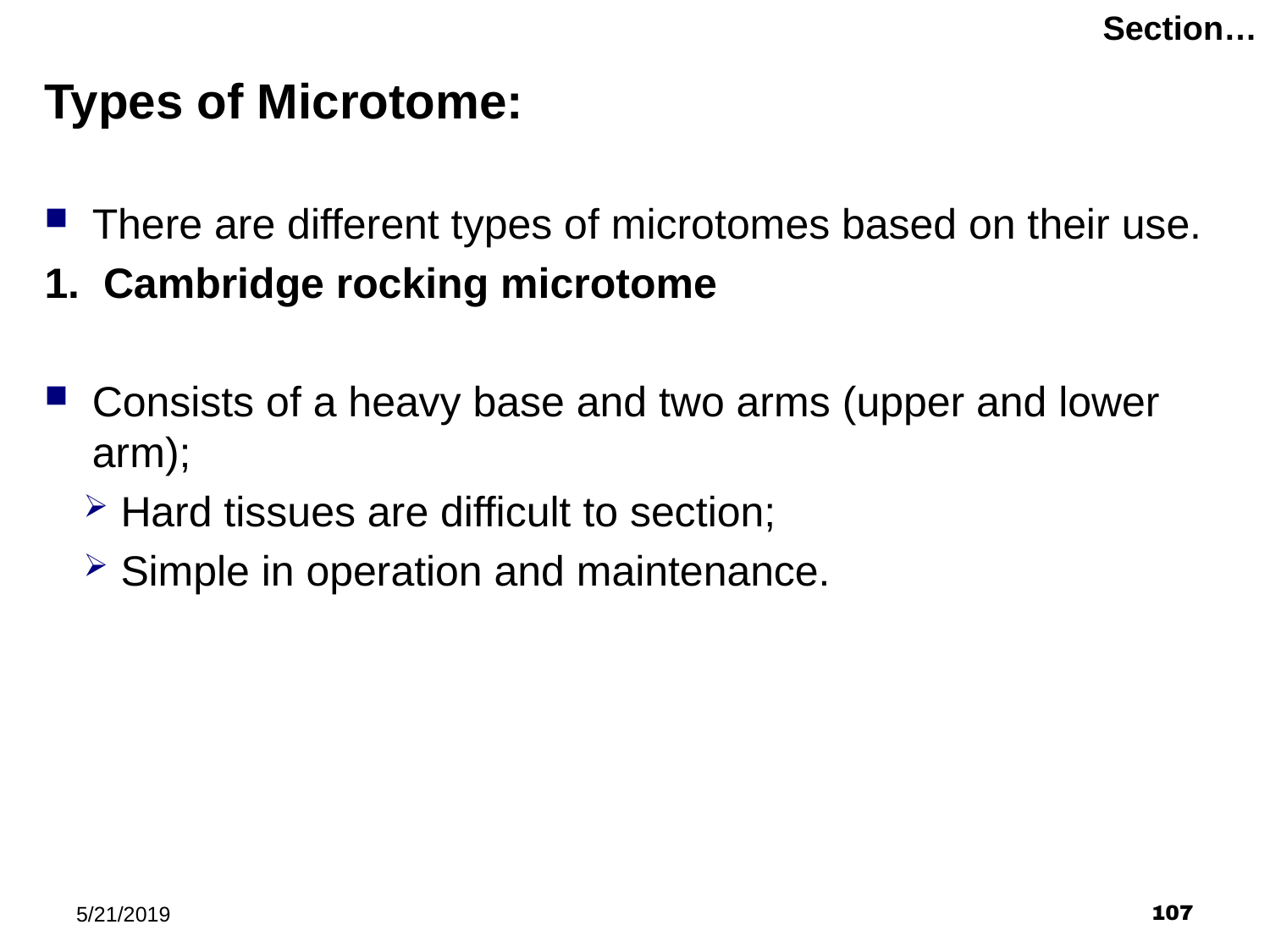

# Section…
Types of Microtome:

There are different types of microtomes based on their use.
1.  Cambridge rocking microtome

Consists of a heavy base and two arms (upper and lower arm);
 Hard tissues are difficult to section;
 Simple in operation and maintenance.

5/21/2019
107